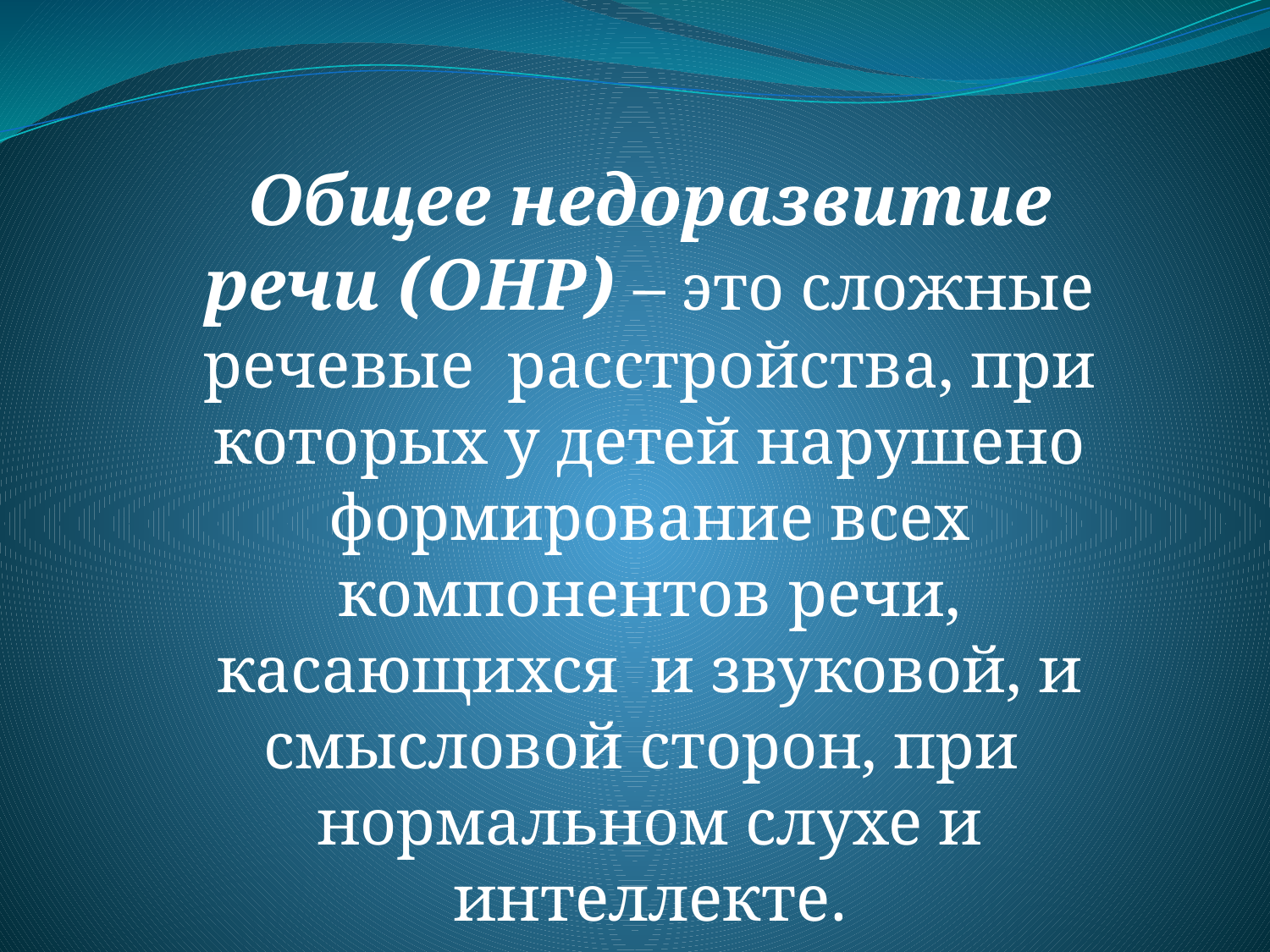

Общее недоразвитие речи (ОНР) – это сложные речевые  расстройства, при которых у детей нарушено формирование всех компонентов речи, касающихся  и звуковой, и смысловой сторон, при  нормальном слухе и интеллекте.